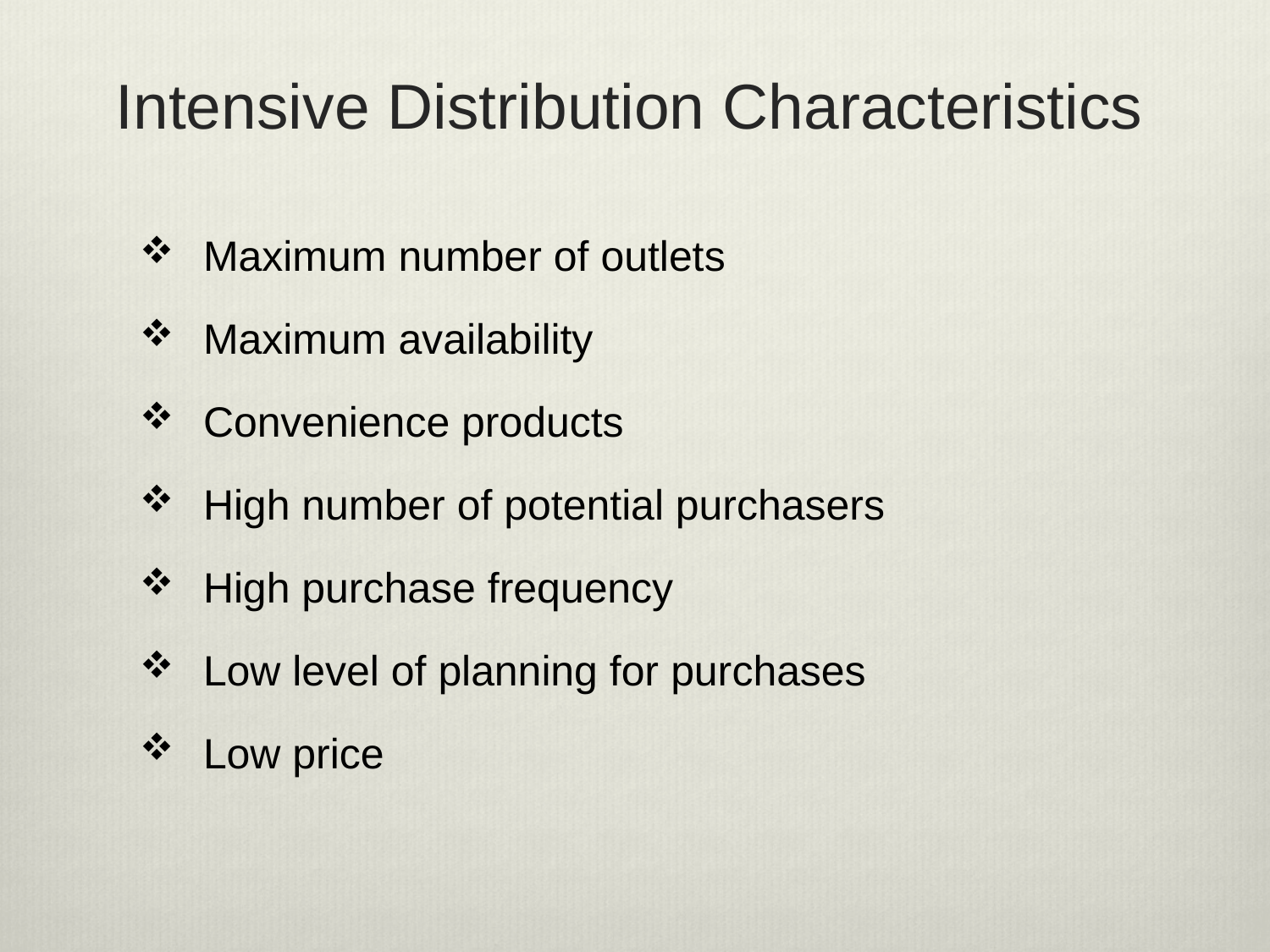

# Intensive Distribution Characteristics
Maximum number of outlets
Maximum availability
Convenience products
High number of potential purchasers
High purchase frequency
Low level of planning for purchases
Low price